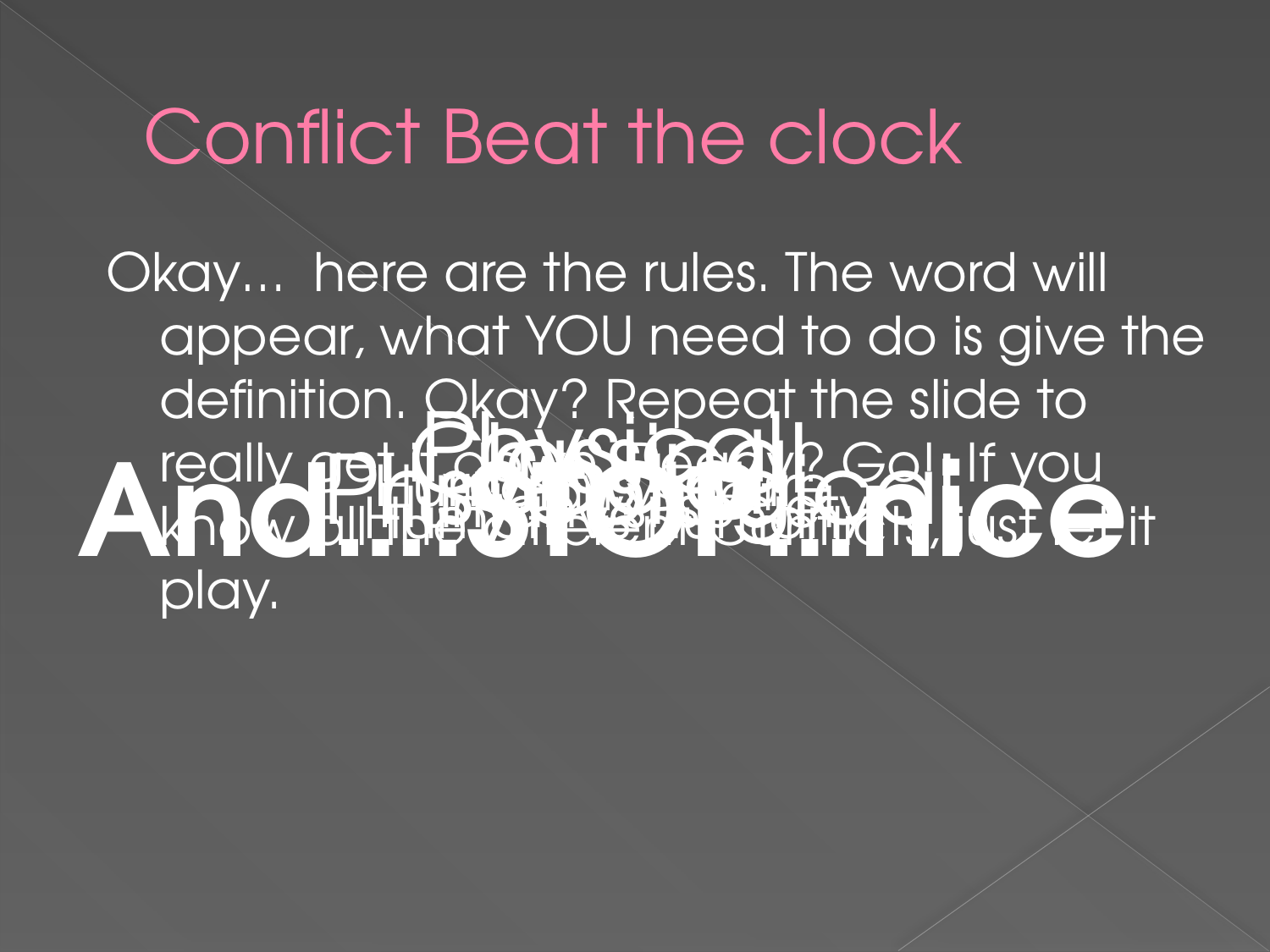

# Conflict Beat the clock
Okay…  here are the rules. The word will appear, what YOU need to do is give the definition. Okay? Repeat the slide to really get it down. Ready? Go!  If you know all the different Conflicts, just let it play.
Physical
Classical
Social
And….STOP…nice
Phsycological
Human vs. nature
Human vs. self
Human vs. society
Human vs human